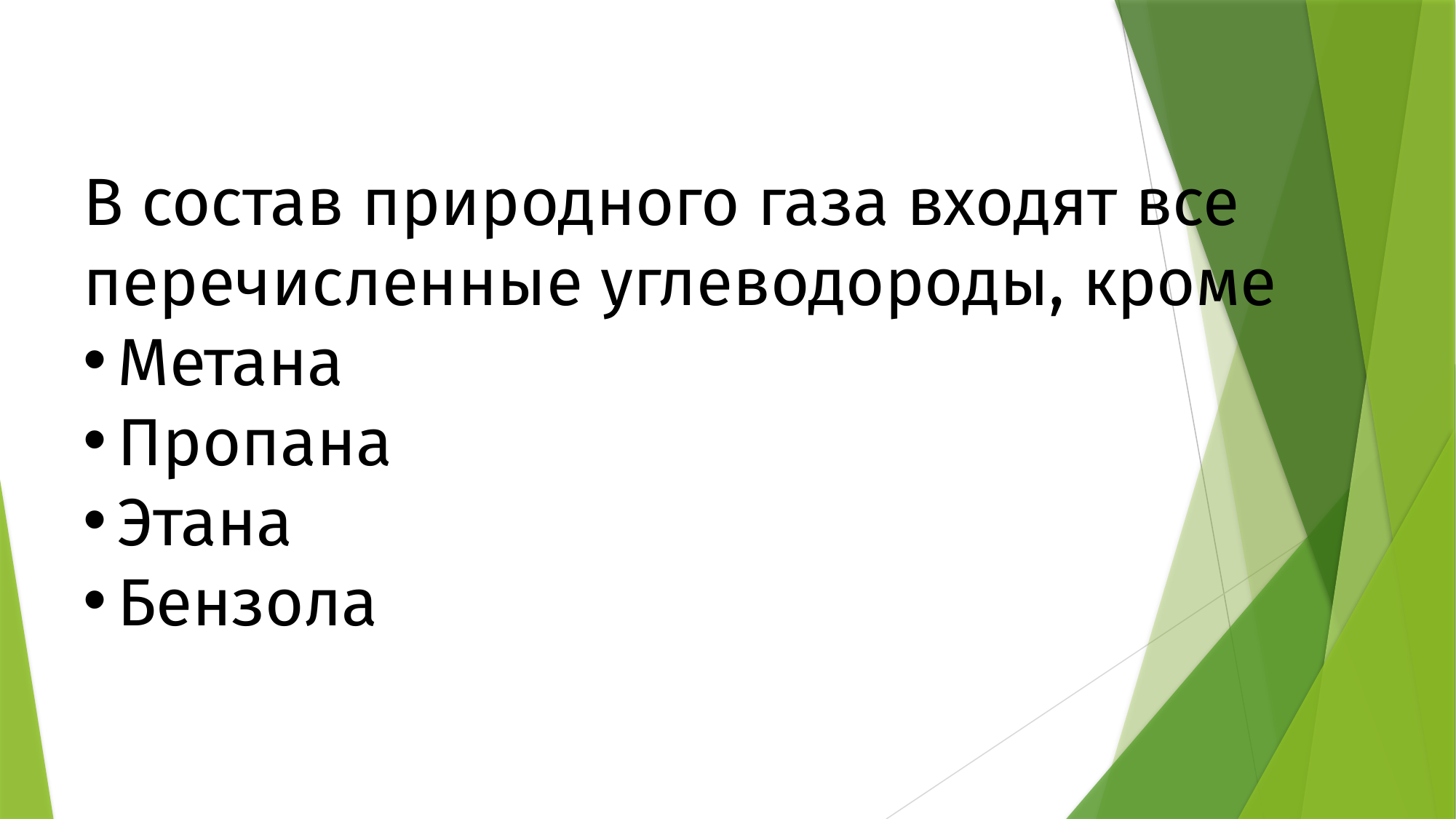

В состав природного газа входят все
перечисленные углеводороды, кроме
Метана
Пропана
Этана
Бензола